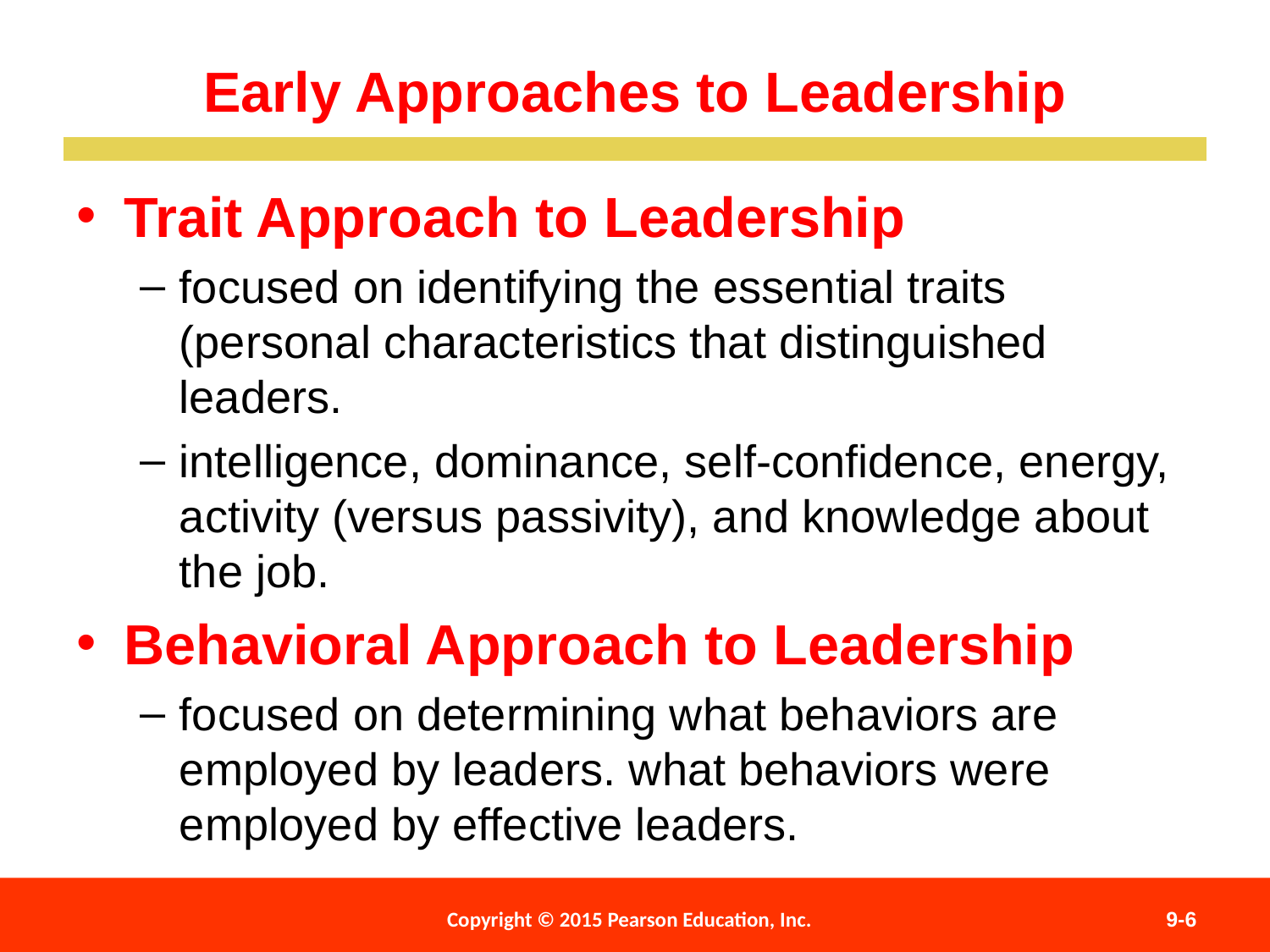

Early Approaches to Leadership
Trait Approach to Leadership
focused on identifying the essential traits (personal characteristics that distinguished leaders.
intelligence, dominance, self-confidence, energy, activity (versus passivity), and knowledge about the job.
Behavioral Approach to Leadership
focused on determining what behaviors are employed by leaders. what behaviors were employed by effective leaders.